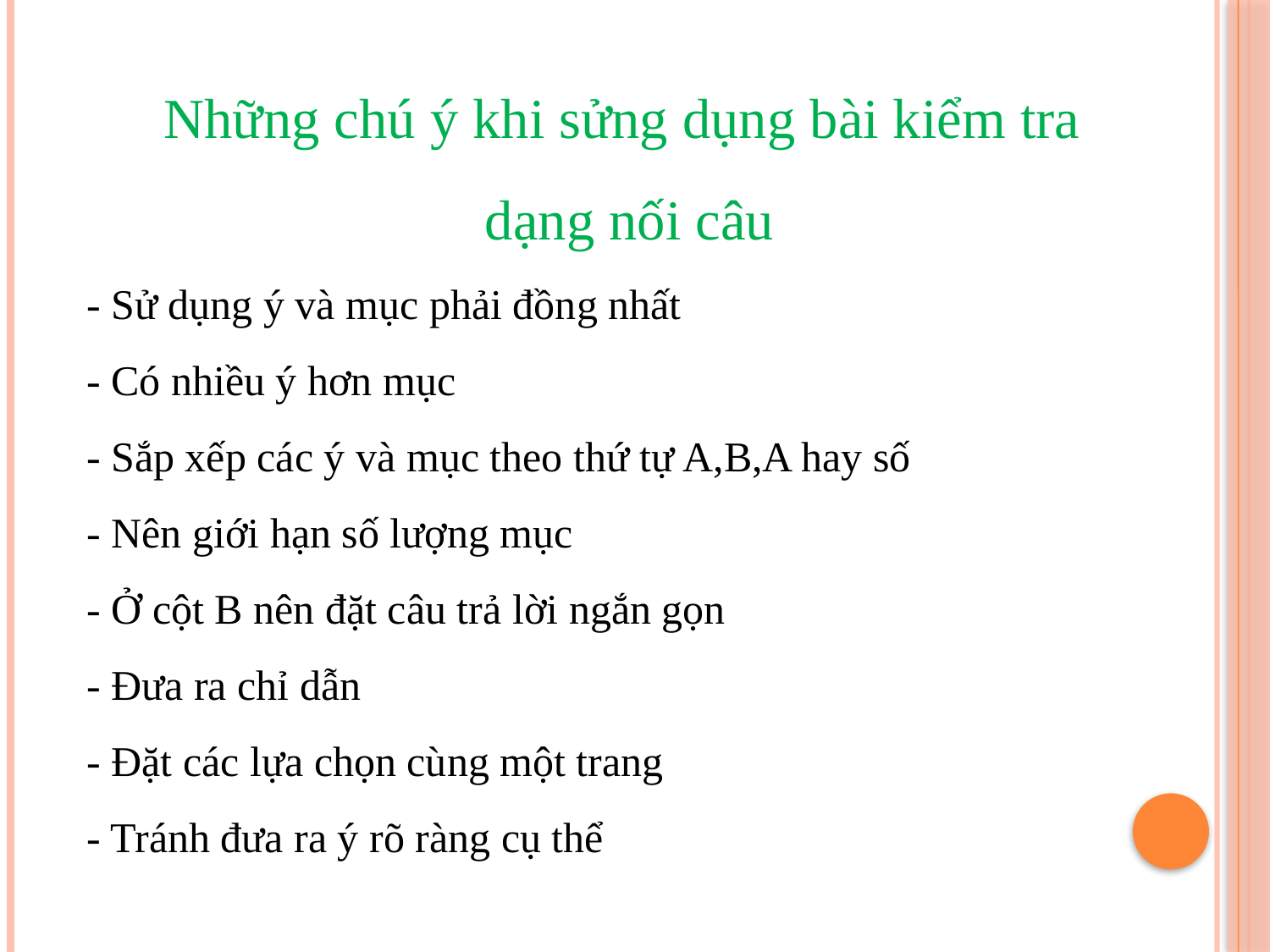

Những chú ý khi sửng dụng bài kiểm tra
dạng nối câu
- Sử dụng ý và mục phải đồng nhất
- Có nhiều ý hơn mục
- Sắp xếp các ý và mục theo thứ tự A,B,A hay số
- Nên giới hạn số lượng mục
- Ở cột B nên đặt câu trả lời ngắn gọn
- Đưa ra chỉ dẫn
- Đặt các lựa chọn cùng một trang
- Tránh đưa ra ý rõ ràng cụ thể